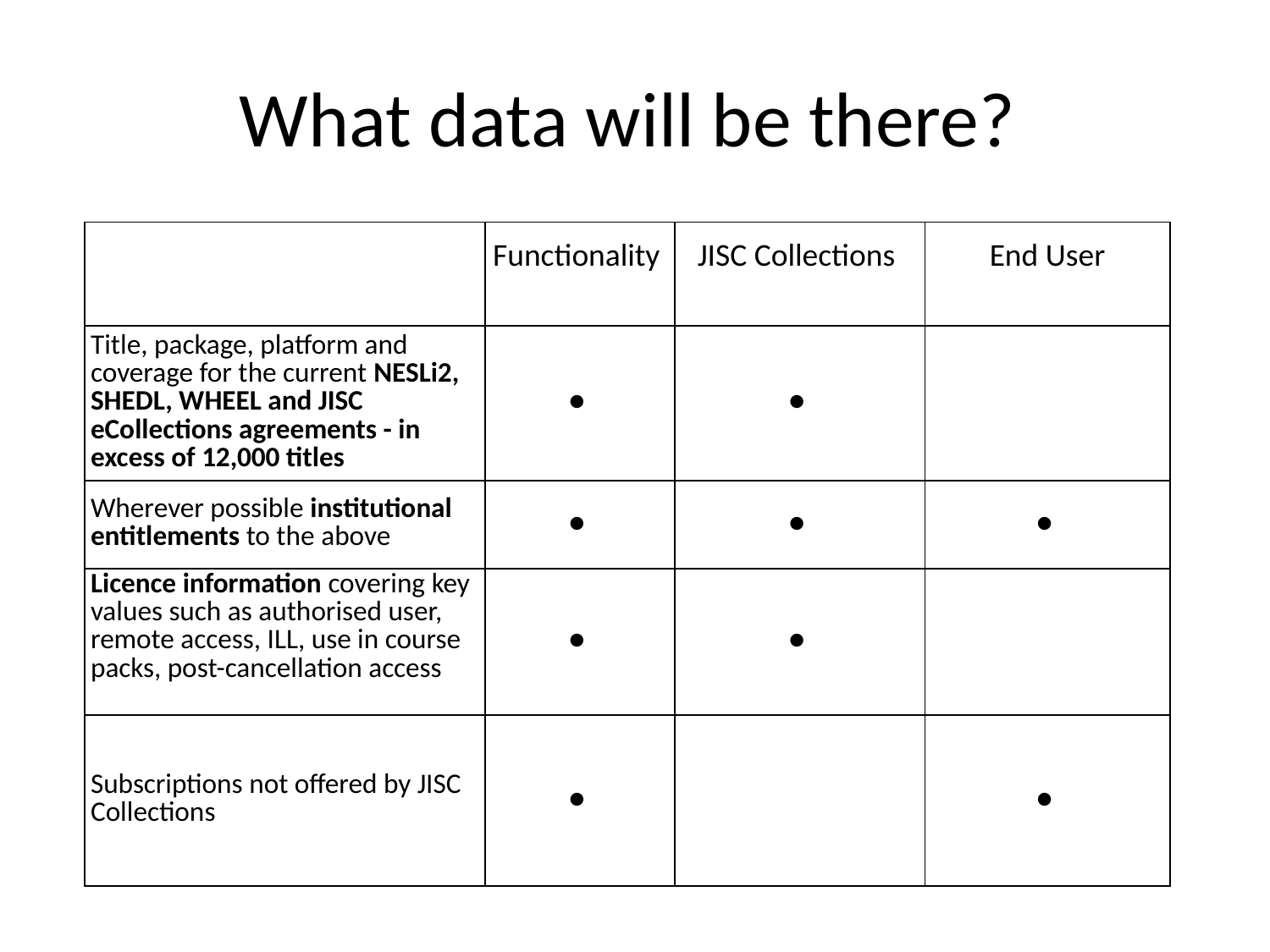

# What data will be there?
|  | Functionality | JISC Collections | End User |
| --- | --- | --- | --- |
| Title, package, platform and coverage for the current NESLi2, SHEDL, WHEEL and JISC eCollections agreements - in excess of 12,000 titles | ● | ● |  |
| Wherever possible institutional entitlements to the above | ● | ● | ● |
| Licence information covering key values such as authorised user, remote access, ILL, use in course packs, post-cancellation access | ● | ● |  |
| Subscriptions not offered by JISC Collections | ● |  | ● |